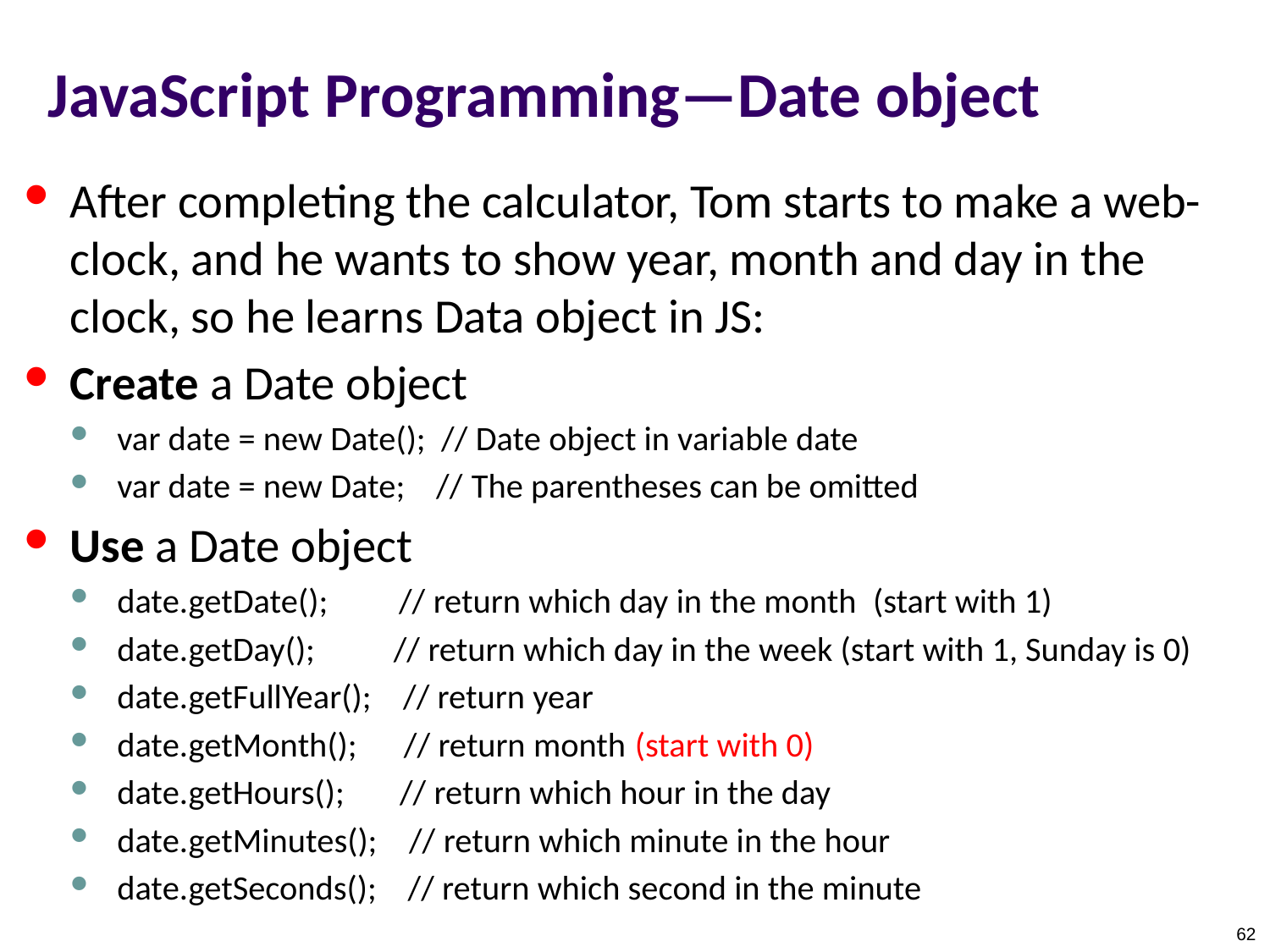

# JavaScript Programming—Date object
After completing the calculator, Tom starts to make a web-clock, and he wants to show year, month and day in the clock, so he learns Data object in JS:
Create a Date object
var date = new Date();  // Date object in variable date
var date = new Date;    // The parentheses can be omitted
Use a Date object
date.getDate();         // return which day in the month  (start with 1)
date.getDay();          // return which day in the week (start with 1, Sunday is 0)
date.getFullYear();    // return year
date.getMonth();      // return month (start with 0)
date.getHours();       // return which hour in the day
date.getMinutes();    // return which minute in the hour
date.getSeconds();    // return which second in the minute
62